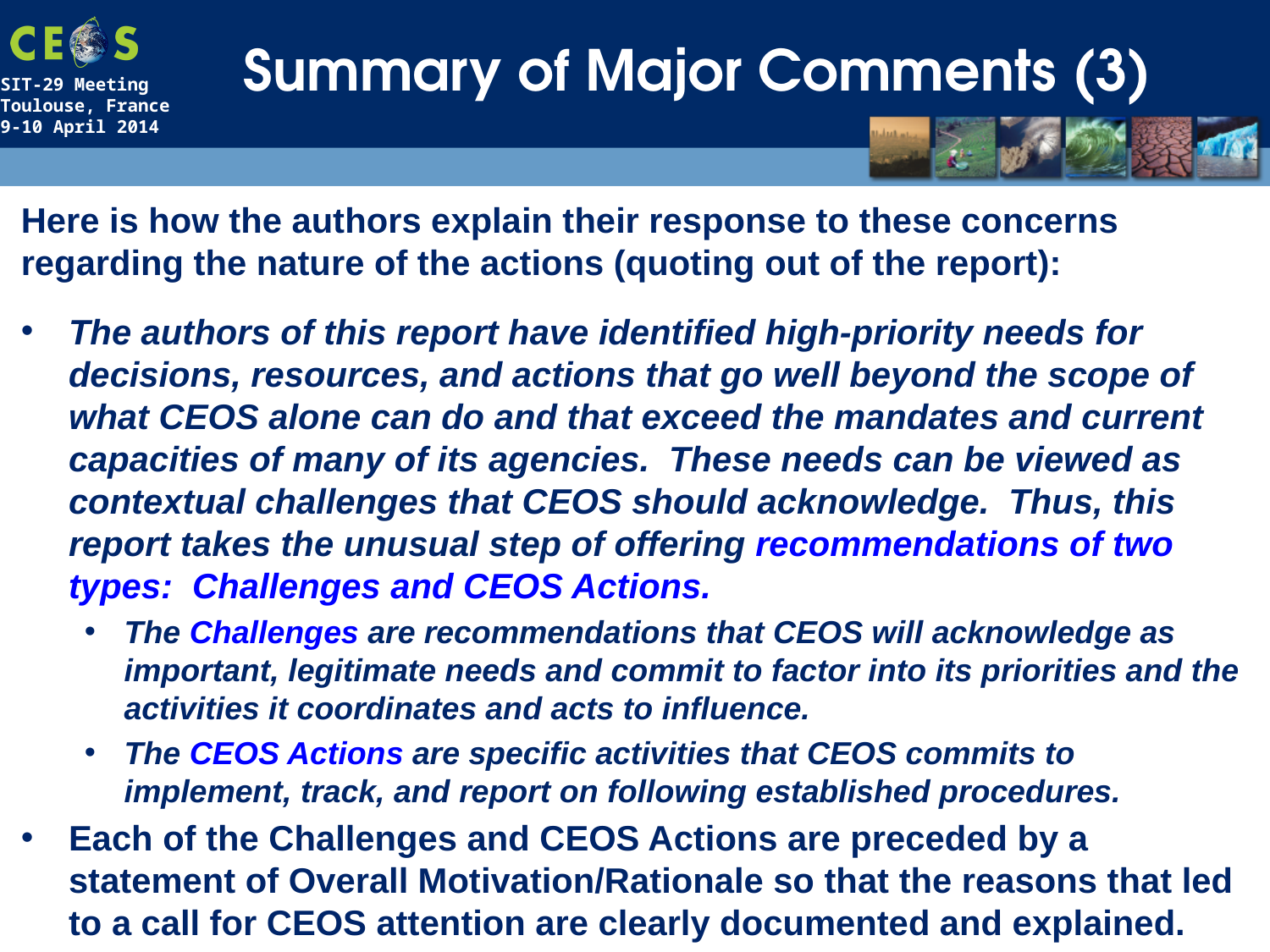

# Summary of Major Comments (3)
Here is how the authors explain their response to these concerns regarding the nature of the actions (quoting out of the report):

The authors of this report have identified high-priority needs for decisions, resources, and actions that go well beyond the scope of what CEOS alone can do and that exceed the mandates and current capacities of many of its agencies.  These needs can be viewed as contextual challenges that CEOS should acknowledge.  Thus, this report takes the unusual step of offering recommendations of two types:  Challenges and CEOS Actions.
The Challenges are recommendations that CEOS will acknowledge as important, legitimate needs and commit to factor into its priorities and the activities it coordinates and acts to influence.
The CEOS Actions are specific activities that CEOS commits to implement, track, and report on following established procedures.
Each of the Challenges and CEOS Actions are preceded by a statement of Overall Motivation/Rationale so that the reasons that led to a call for CEOS attention are clearly documented and explained.